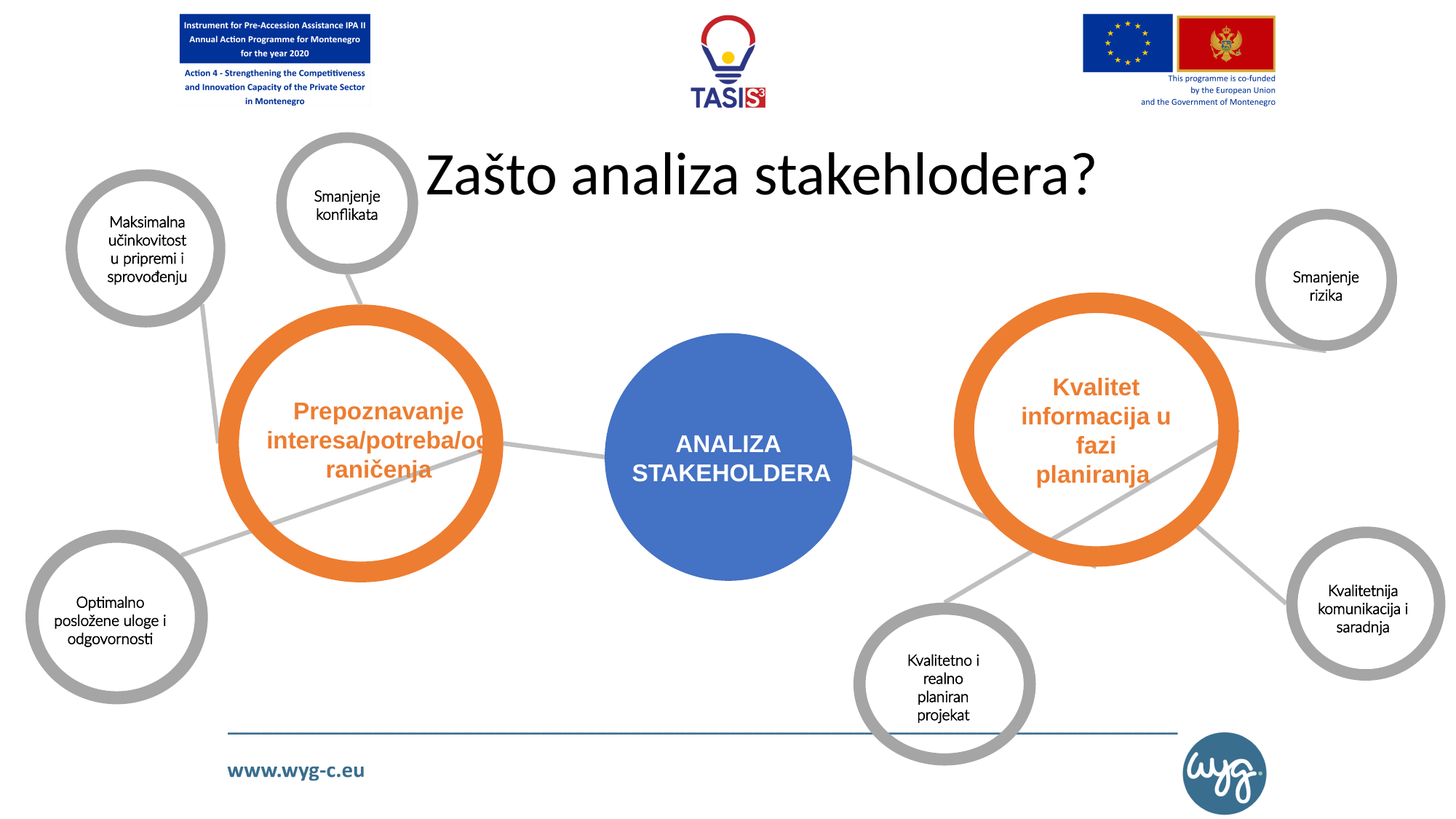

Zašto analiza stakehlodera?

Smanjenje konflikata
Maksimalna učinkovitost u pripremi i sprovođenju

Smanjenje rizika

Kvalitet informacija u fazi planiranja
Prepoznavanje interesa/potreba/ograničenja

ANALIZA
 STAKEHOLDERA

Kvalitetnija komunikacija i saradnja
Optimalno posložene uloge i odgovornosti

Kvalitetno i realno planiran projekat